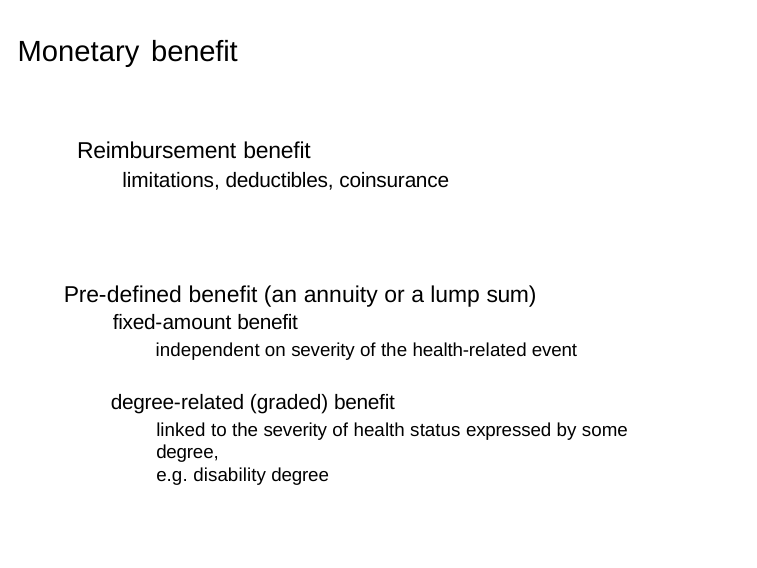

# Monetary benefit
Reimbursement benefit
limitations, deductibles, coinsurance
Pre-defined benefit (an annuity or a lump sum)
fixed-amount benefit
independent on severity of the health-related event

degree-related (graded) benefit
linked to the severity of health status expressed by some degree,
e.g. disability degree
Jirˇí Valecký (VSB-TUO)
7 / 25